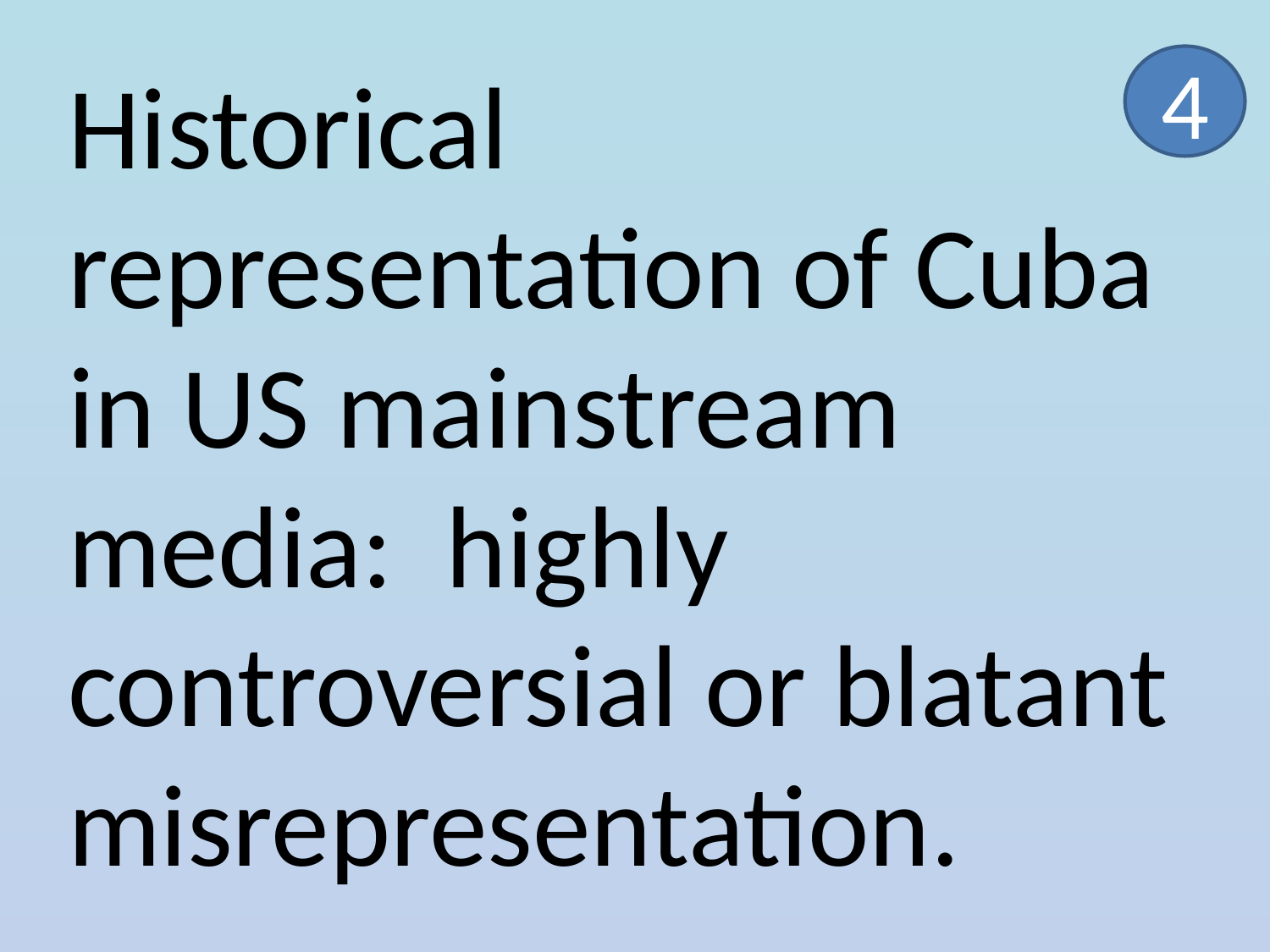

4
# Historical representation of Cuba in US mainstream media:  highly controversial or blatant misrepresentation.